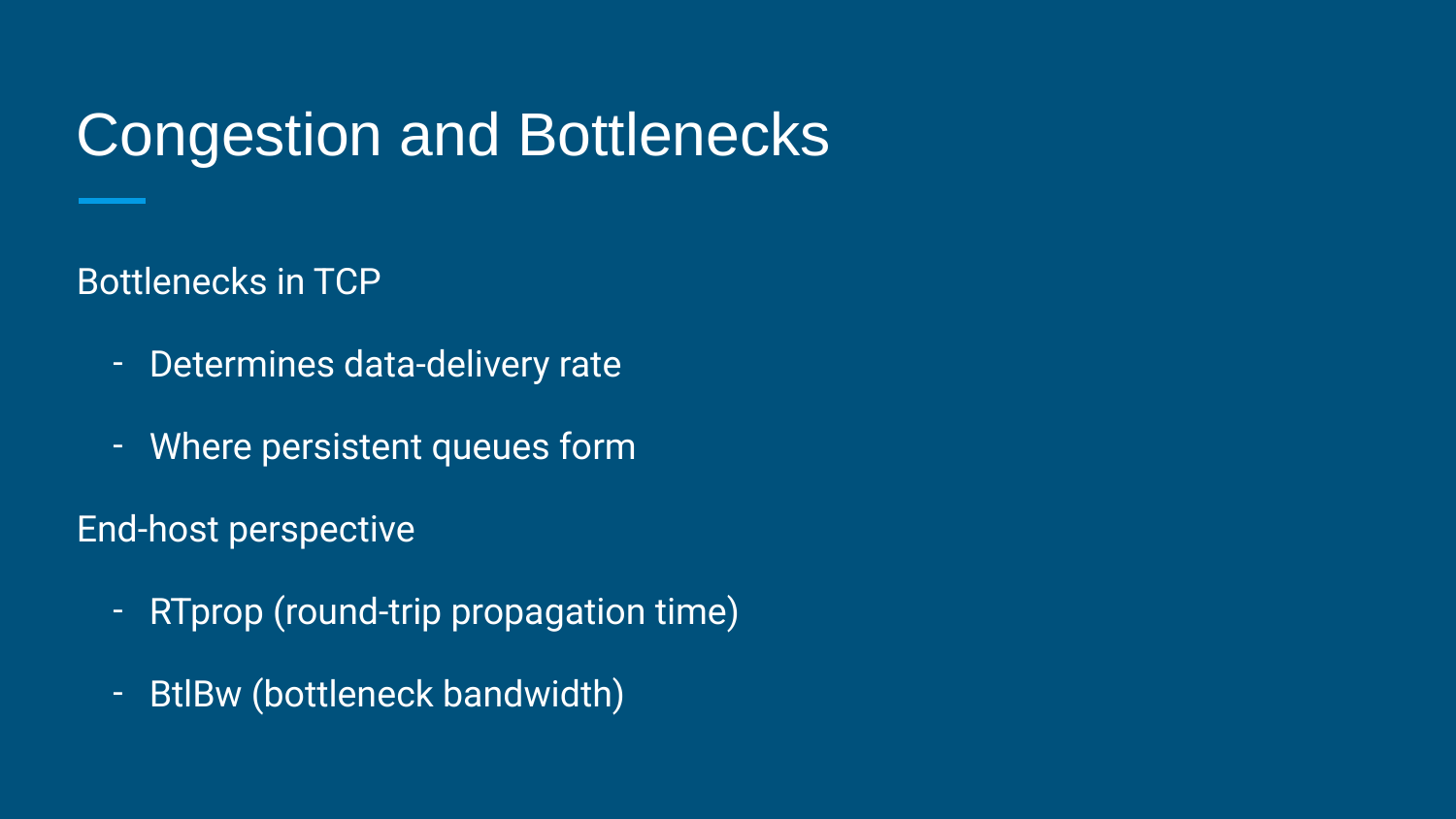

# Congestion and Bottlenecks
Bottlenecks in TCP
Determines data-delivery rate
Where persistent queues form
End-host perspective
RTprop (round-trip propagation time)
BtlBw (bottleneck bandwidth)